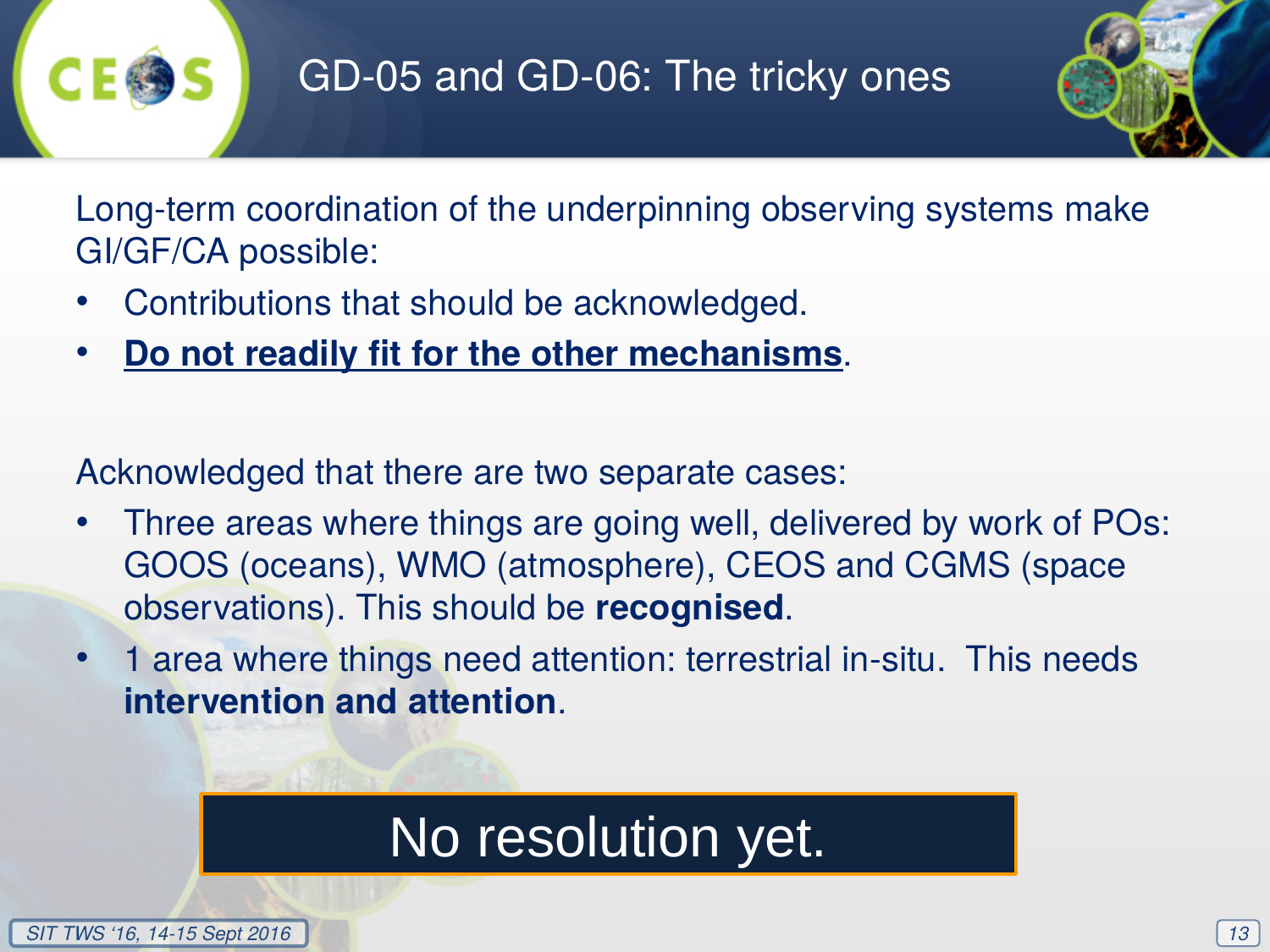

GD-05 and GD-06: The tricky ones
Long-term coordination of the underpinning observing systems make GI/GF/CA possible:
Contributions that should be acknowledged.
Do not readily fit for the other mechanisms.

Acknowledged that there are two separate cases:
Three areas where things are going well, delivered by work of POs: GOOS (oceans), WMO (atmosphere), CEOS and CGMS (space observations). This should be recognised.
1 area where things need attention: terrestrial in-situ.  This needs intervention and attention.
No resolution yet.
13